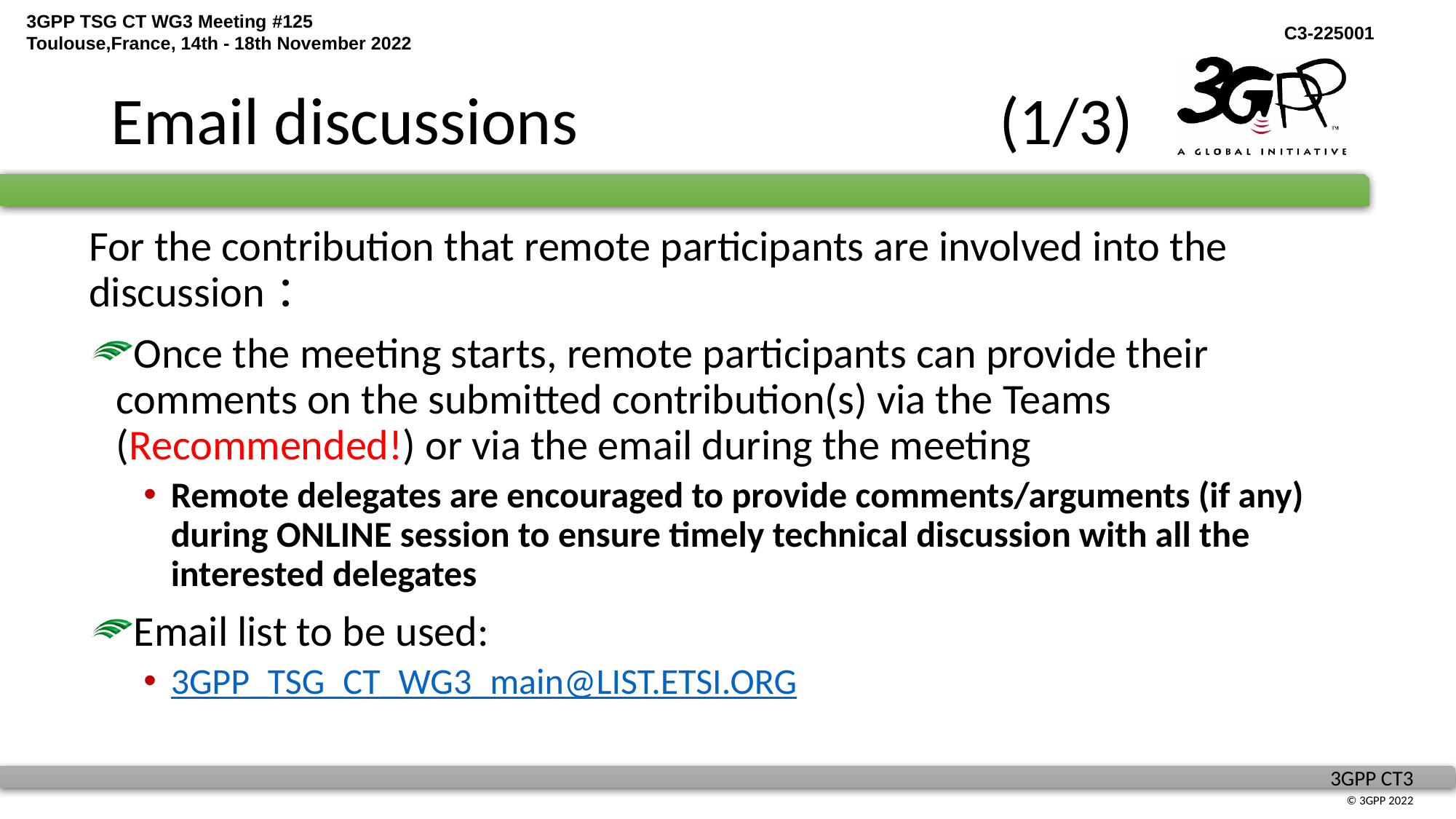

# Email discussions                            (1/3)
For the contribution that remote participants are involved into the discussion：
Once the meeting starts, remote participants can provide their comments on the submitted contribution(s) via the Teams (Recommended!) or via the email during the meeting
Remote delegates are encouraged to provide comments/arguments (if any) during ONLINE session to ensure timely technical discussion with all the interested delegates
Email list to be used:
3GPP_TSG_CT_WG3_main@LIST.ETSI.ORG